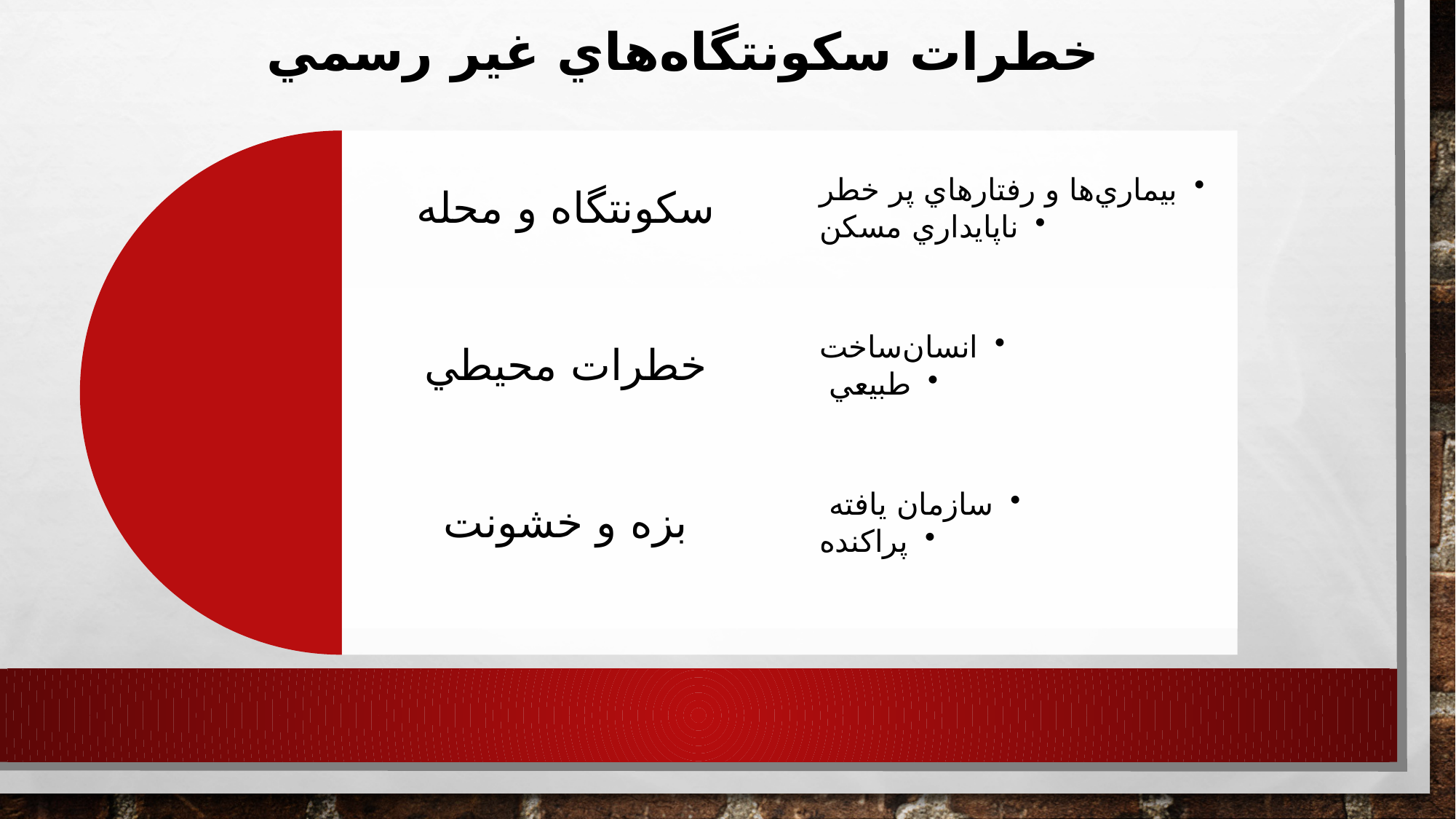

# خطرات سكونتگاه‌هاي غير رسمي
سكونتگاه و محله
خطرات محيطي
بزه و خشونت
بيماري‌ها و رفتارهاي پر خطر
ناپايداري مسكن
انسان‌ساخت
طبيعي
سازمان يافته
پراكنده